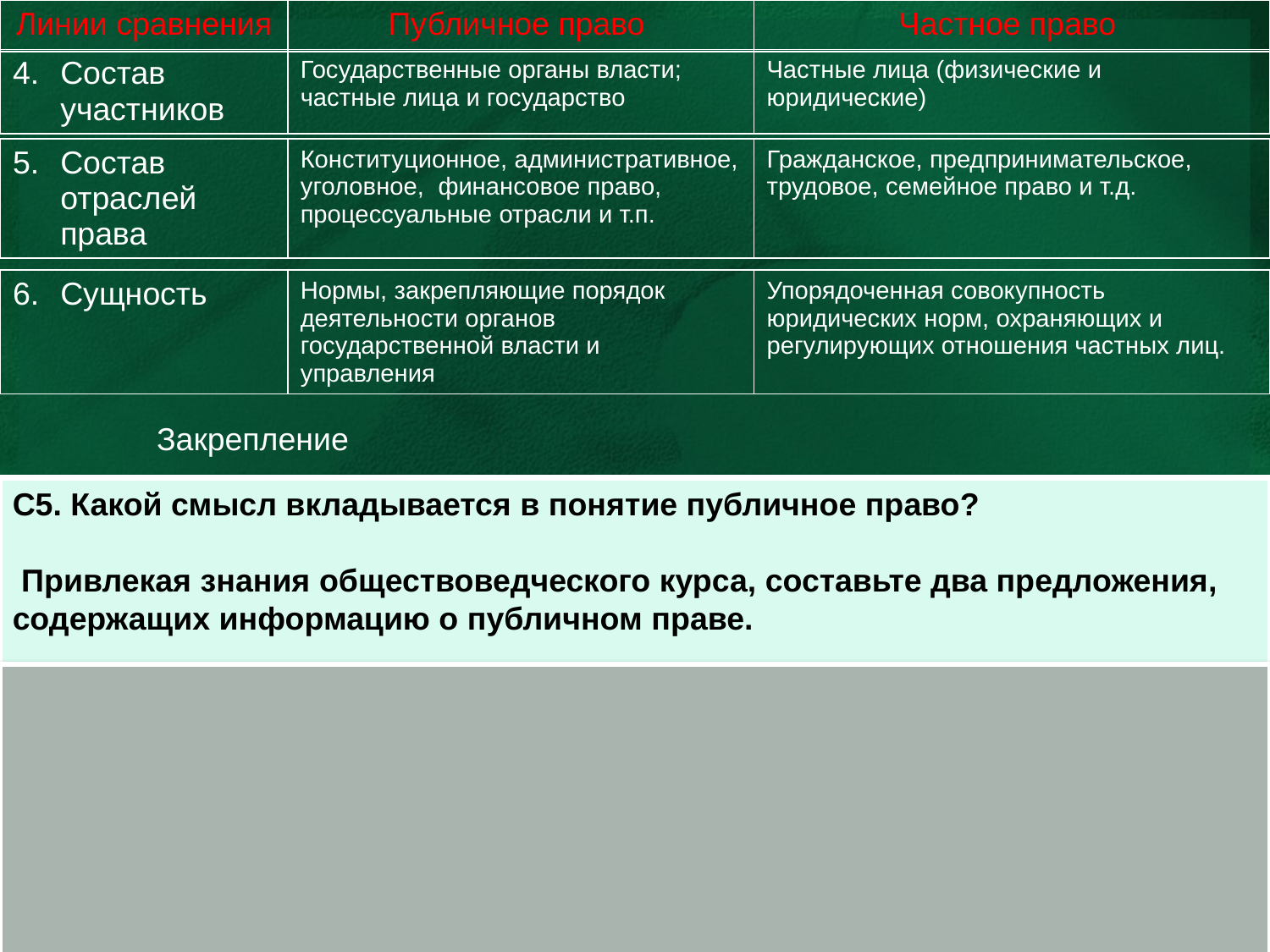

| Линии сравнения | Публичное право | Частное право |
| --- | --- | --- |
| Состав участников | Государственные органы власти; частные лица и государство | Частные лица (физические и юридические) |
| --- | --- | --- |
| Состав отраслей права | Конституционное, административное, уголовное, финансовое право, процессуальные отрасли и т.п. | Гражданское, предпринимательское, трудовое, семейное право и т.д. |
| --- | --- | --- |
| Сущность | Нормы, закрепляющие порядок деятельности органов государственной власти и управления | Упорядоченная совокупность юридических норм, охраняющих и регулирующих отношения частных лиц. |
| --- | --- | --- |
Закрепление
C5. Какой смысл вкладывается в понятие публичное право?

 Привлекая знания обществоведческого курса, составьте два предложения, содержащих информацию о публичном праве.

Ответ:  Публичное право - совокупность отраслей права , которые регулируют отношения , обеспечивающие общий, совокупный ( публичный) интерес .
Примеры предложений: К отраслям публичного права относятся международное публичное право, административное право, финансовое право , уголовное и уголовно- процессуальное и ряд других. Публичное право связано с публичной властью, носителем которой является государство . Предметом публичного права выступают общественные отношения в области государственного управлении и др. .